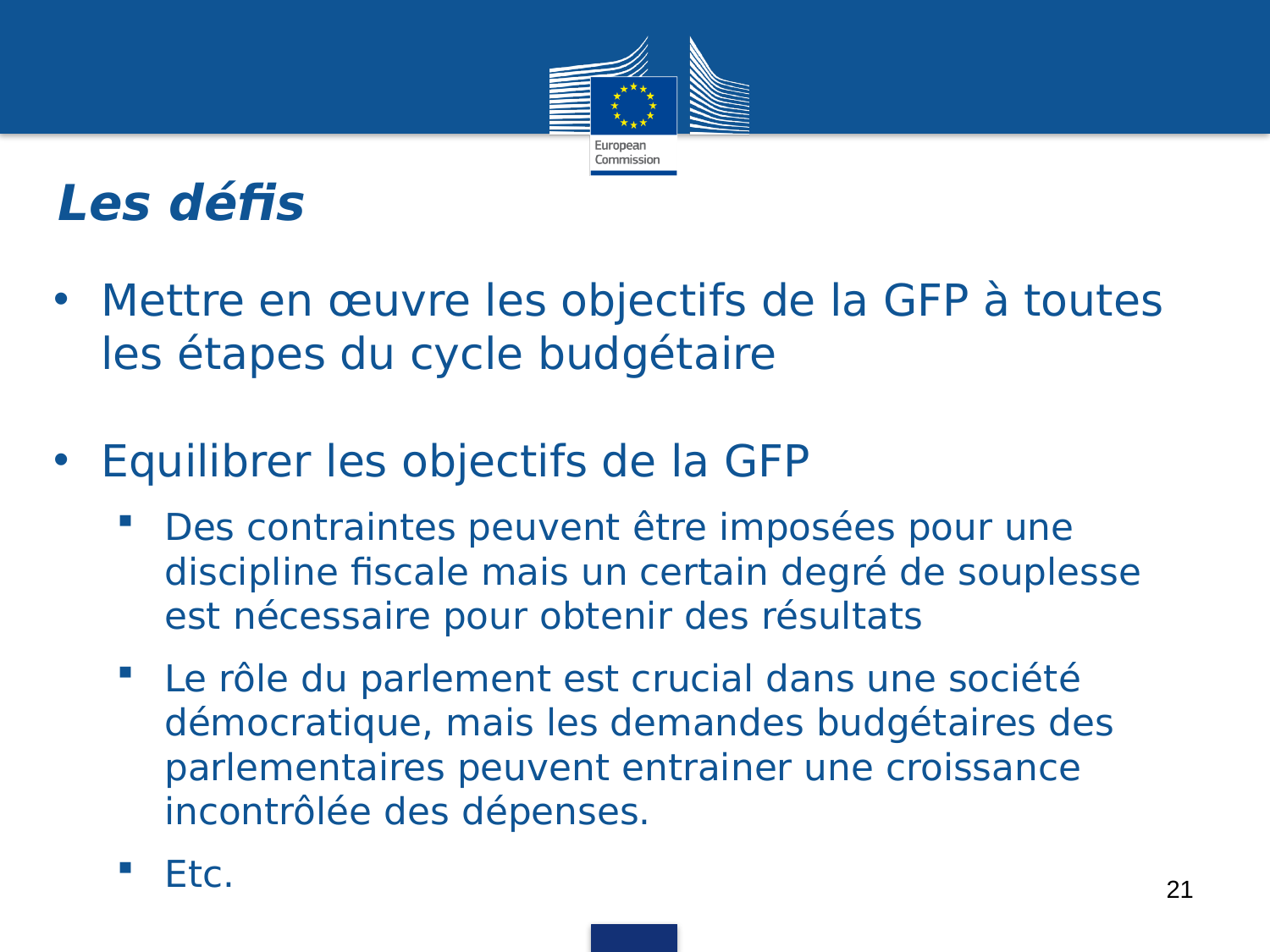

# Les défis
Mettre en œuvre les objectifs de la GFP à toutes les étapes du cycle budgétaire

Equilibrer les objectifs de la GFP
Des contraintes peuvent être imposées pour une discipline fiscale mais un certain degré de souplesse est nécessaire pour obtenir des résultats
Le rôle du parlement est crucial dans une société démocratique, mais les demandes budgétaires des parlementaires peuvent entrainer une croissance incontrôlée des dépenses.
Etc.

21